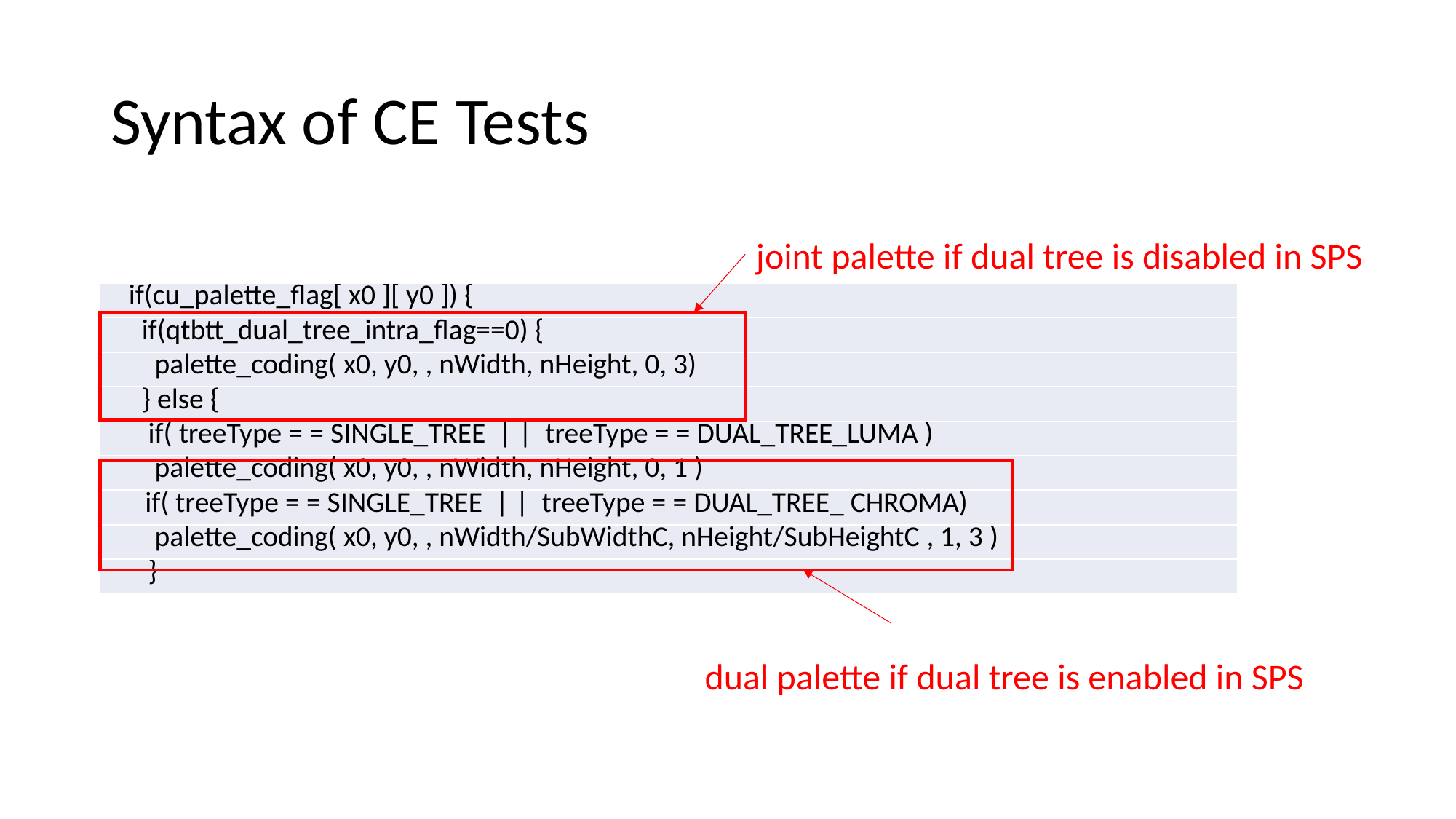

# Syntax of CE Tests
joint palette if dual tree is disabled in SPS
| if(cu\_palette\_flag[ x0 ][ y0 ]) { |
| --- |
| if(qtbtt\_dual\_tree\_intra\_flag==0) { |
| palette\_coding( x0, y0, , nWidth, nHeight, 0, 3) |
| } else { |
| if( treeType = = SINGLE\_TREE | | treeType = = DUAL\_TREE\_LUMA ) |
| palette\_coding( x0, y0, , nWidth, nHeight, 0, 1 ) |
| if( treeType = = SINGLE\_TREE | | treeType = = DUAL\_TREE\_ CHROMA) |
| palette\_coding( x0, y0, , nWidth/SubWidthC, nHeight/SubHeightC , 1, 3 ) |
| } |

dual palette if dual tree is enabled in SPS